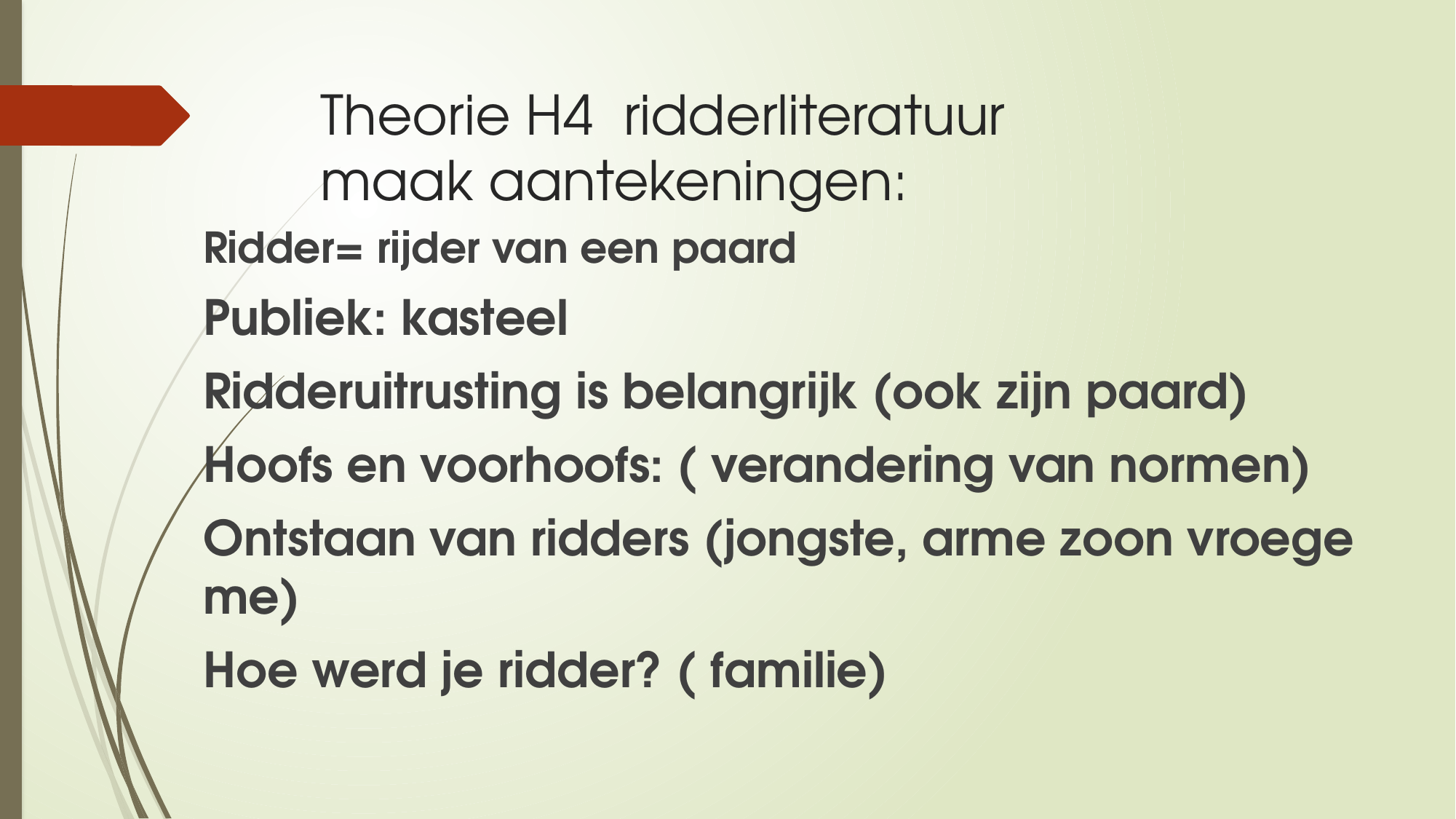

# Theorie H4  ridderliteratuur maak aantekeningen:
Ridder= rijder van een paard
Publiek: kasteel
Ridderuitrusting is belangrijk (ook zijn paard)
Hoofs en voorhoofs: ( verandering van normen)
Ontstaan van ridders (jongste, arme zoon vroege me)
Hoe werd je ridder? ( familie)